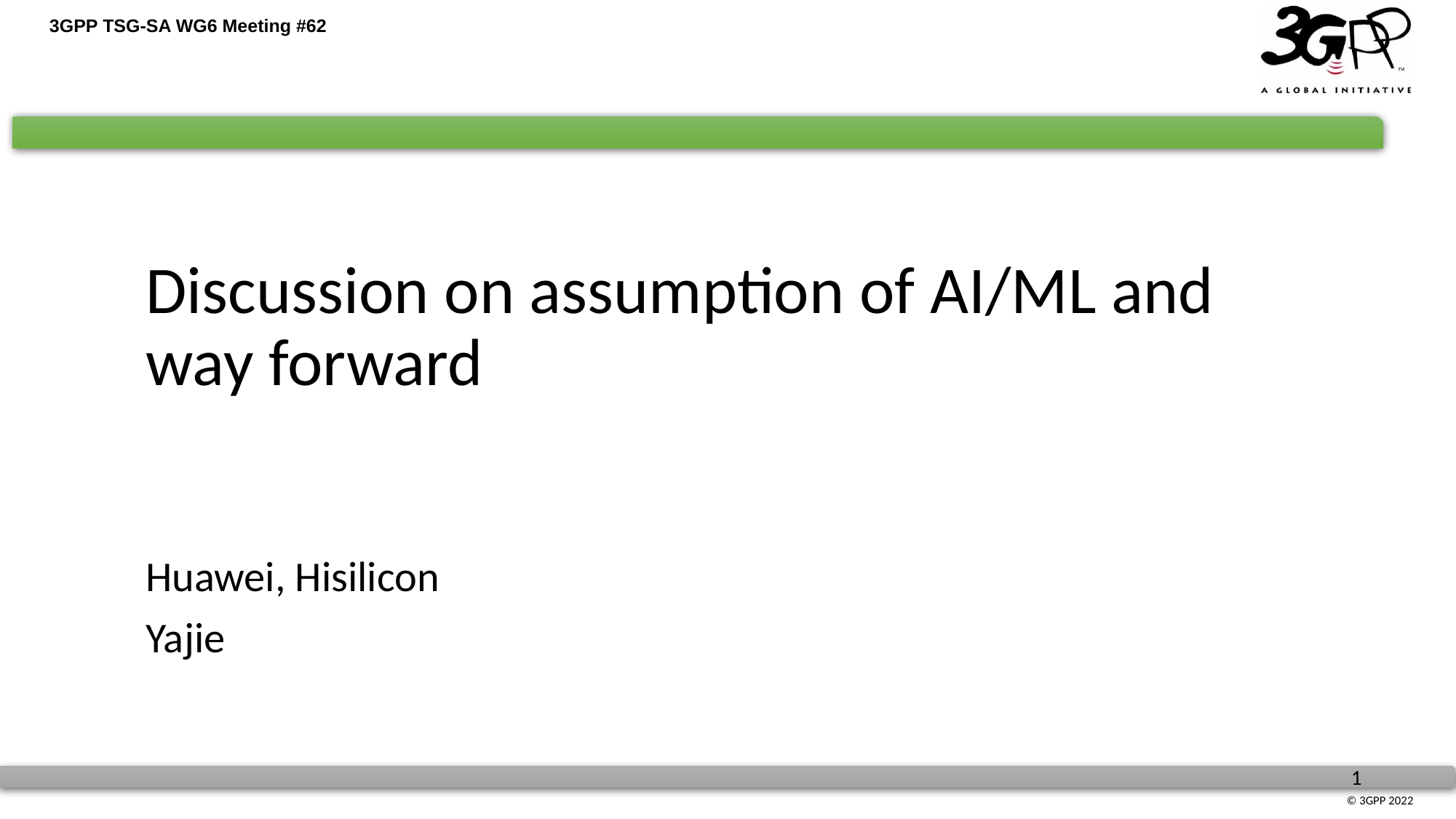

# Discussion on assumption of AI/ML and way forward
Huawei, Hisilicon
Yajie